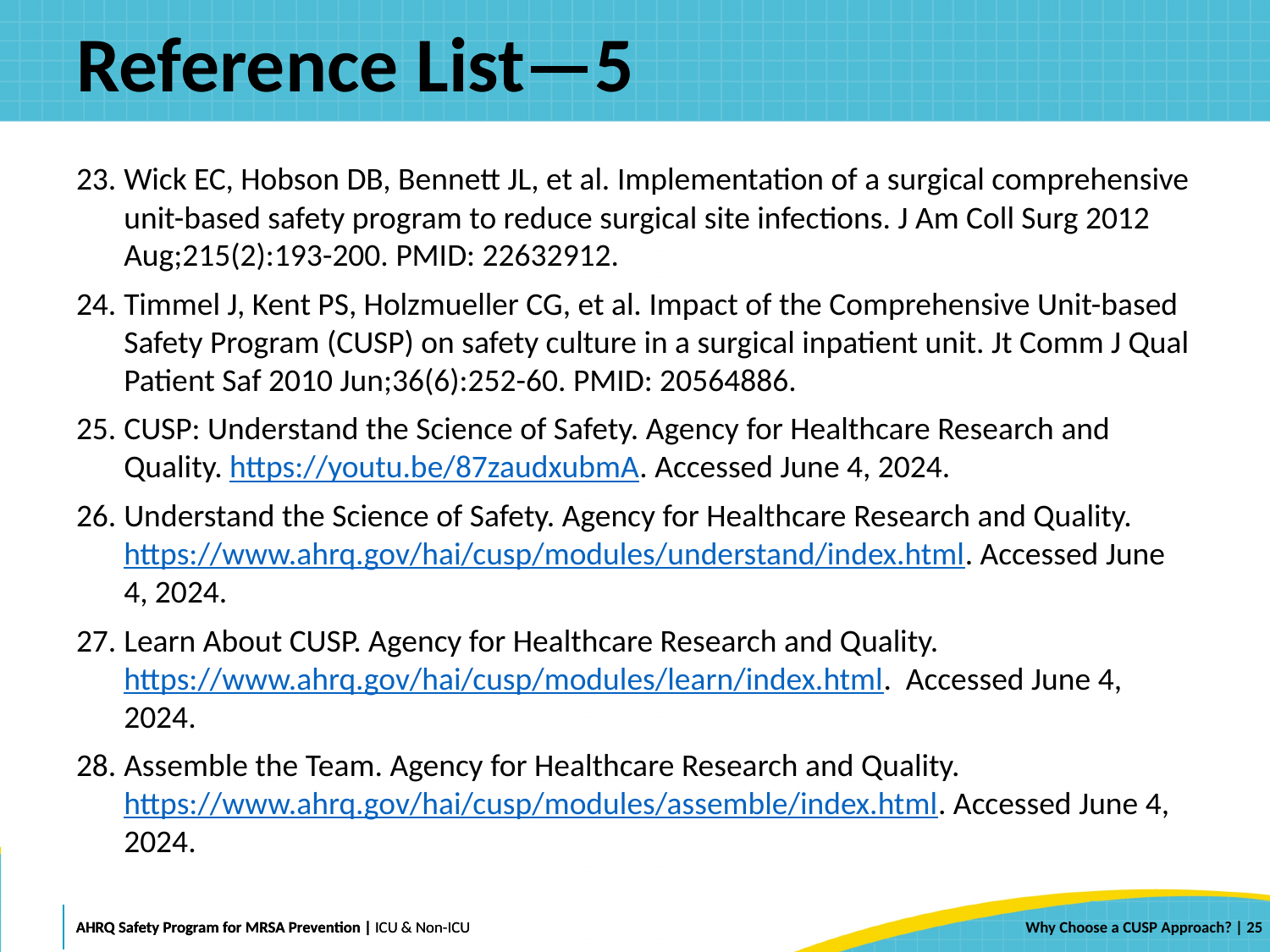

# Reference List—5
Wick EC, Hobson DB, Bennett JL, et al. Implementation of a surgical comprehensive unit-based safety program to reduce surgical site infections. J Am Coll Surg 2012 Aug;215(2):193-200. PMID: 22632912.
Timmel J, Kent PS, Holzmueller CG, et al. Impact of the Comprehensive Unit-based Safety Program (CUSP) on safety culture in a surgical inpatient unit. Jt Comm J Qual Patient Saf 2010 Jun;36(6):252-60. PMID: 20564886.
CUSP: Understand the Science of Safety. Agency for Healthcare Research and Quality. https://youtu.be/87zaudxubmA. Accessed June 4, 2024.
Understand the Science of Safety. Agency for Healthcare Research and Quality. https://www.ahrq.gov/hai/cusp/modules/understand/index.html. Accessed June 4, 2024.
Learn About CUSP. Agency for Healthcare Research and Quality. https://www.ahrq.gov/hai/cusp/modules/learn/index.html.  Accessed June 4, 2024.
Assemble the Team. Agency for Healthcare Research and Quality. https://www.ahrq.gov/hai/cusp/modules/assemble/index.html. Accessed June 4, 2024.
 | 25